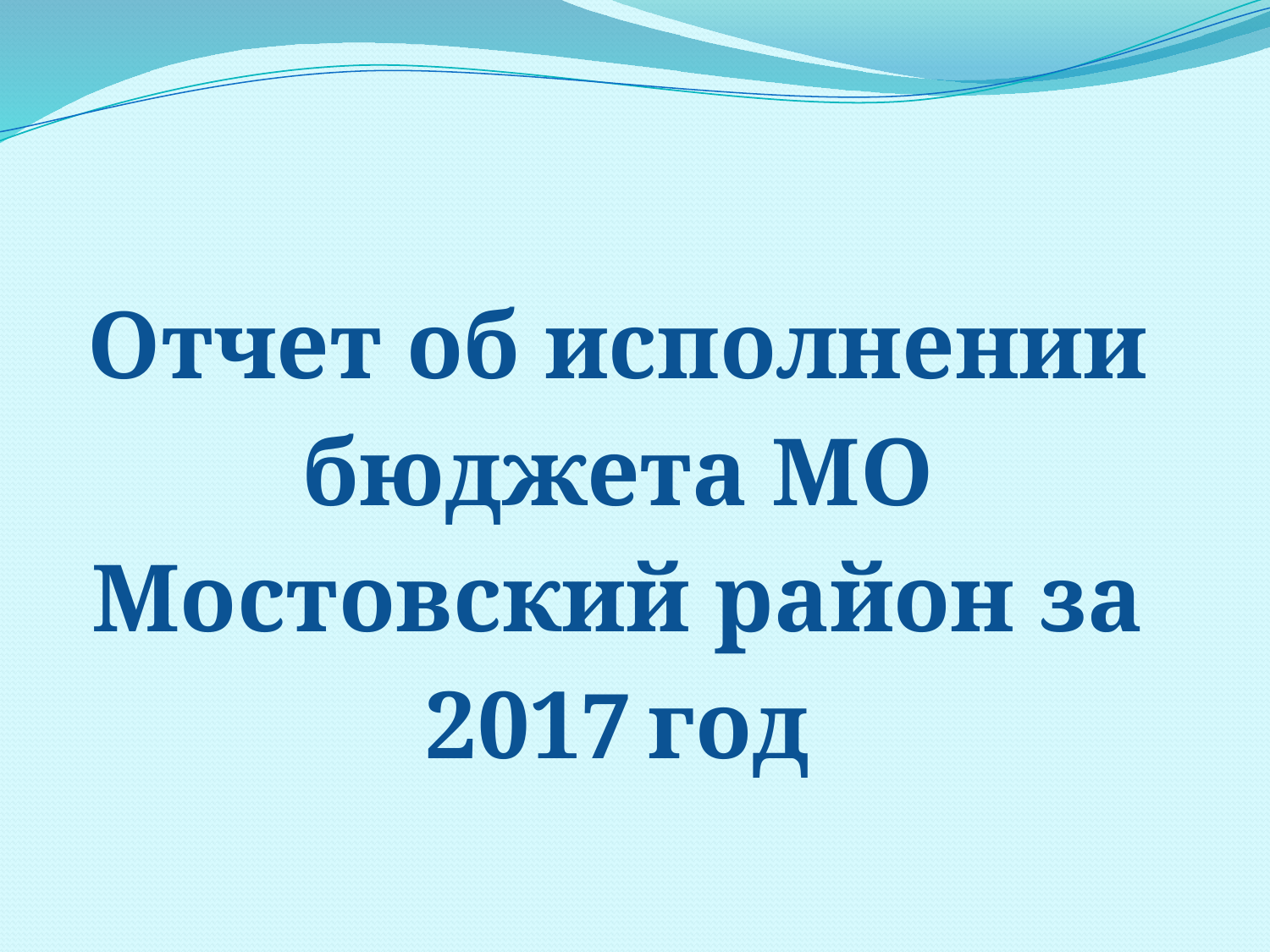

# Отчет об исполнении бюджета МО Мостовский район за 2017 год